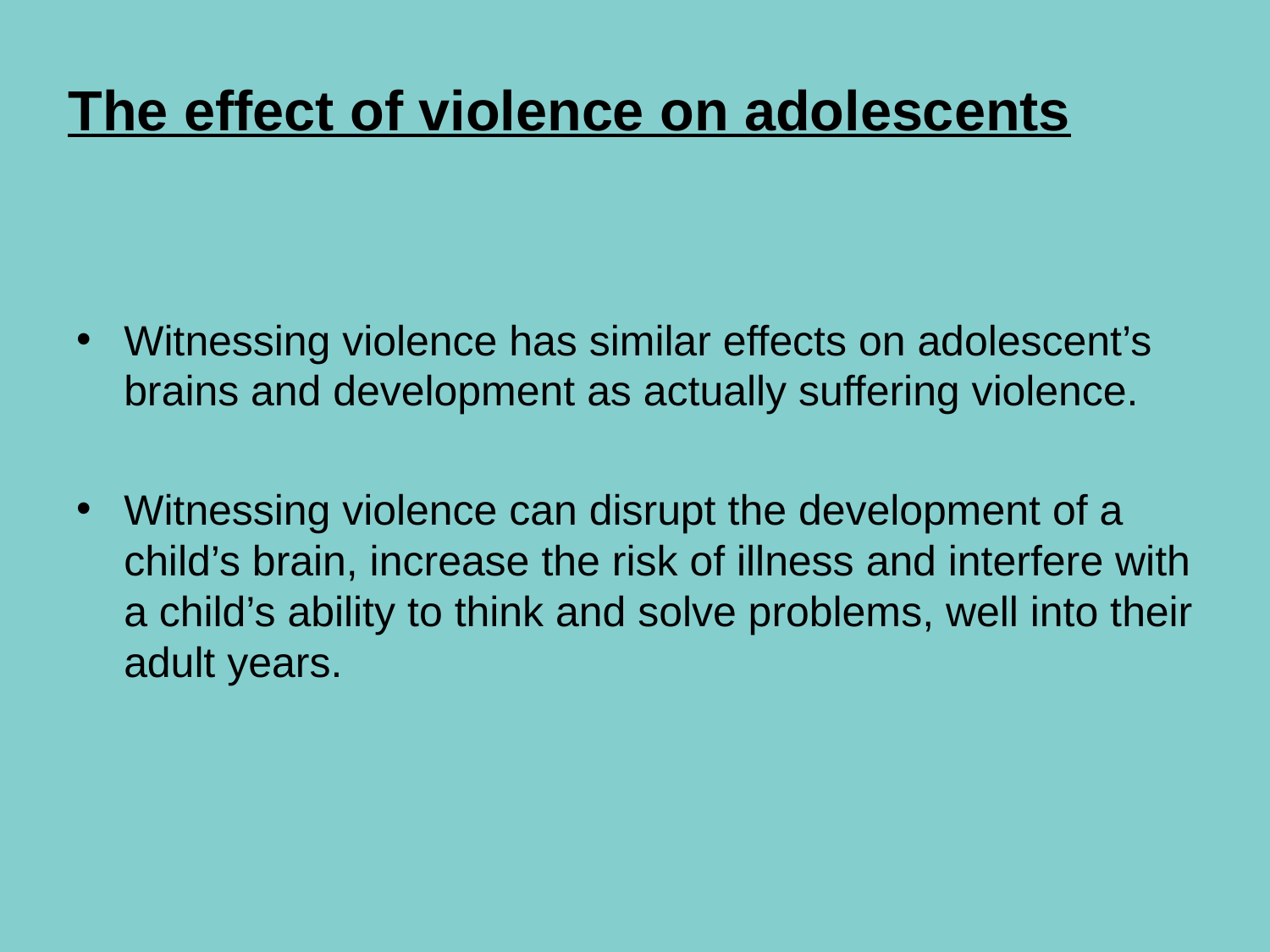

# The effect of violence on adolescents
Witnessing violence has similar effects on adolescent’s brains and development as actually suffering violence.

Witnessing violence can disrupt the development of a child’s brain, increase the risk of illness and interfere with a child’s ability to think and solve problems, well into their adult years.